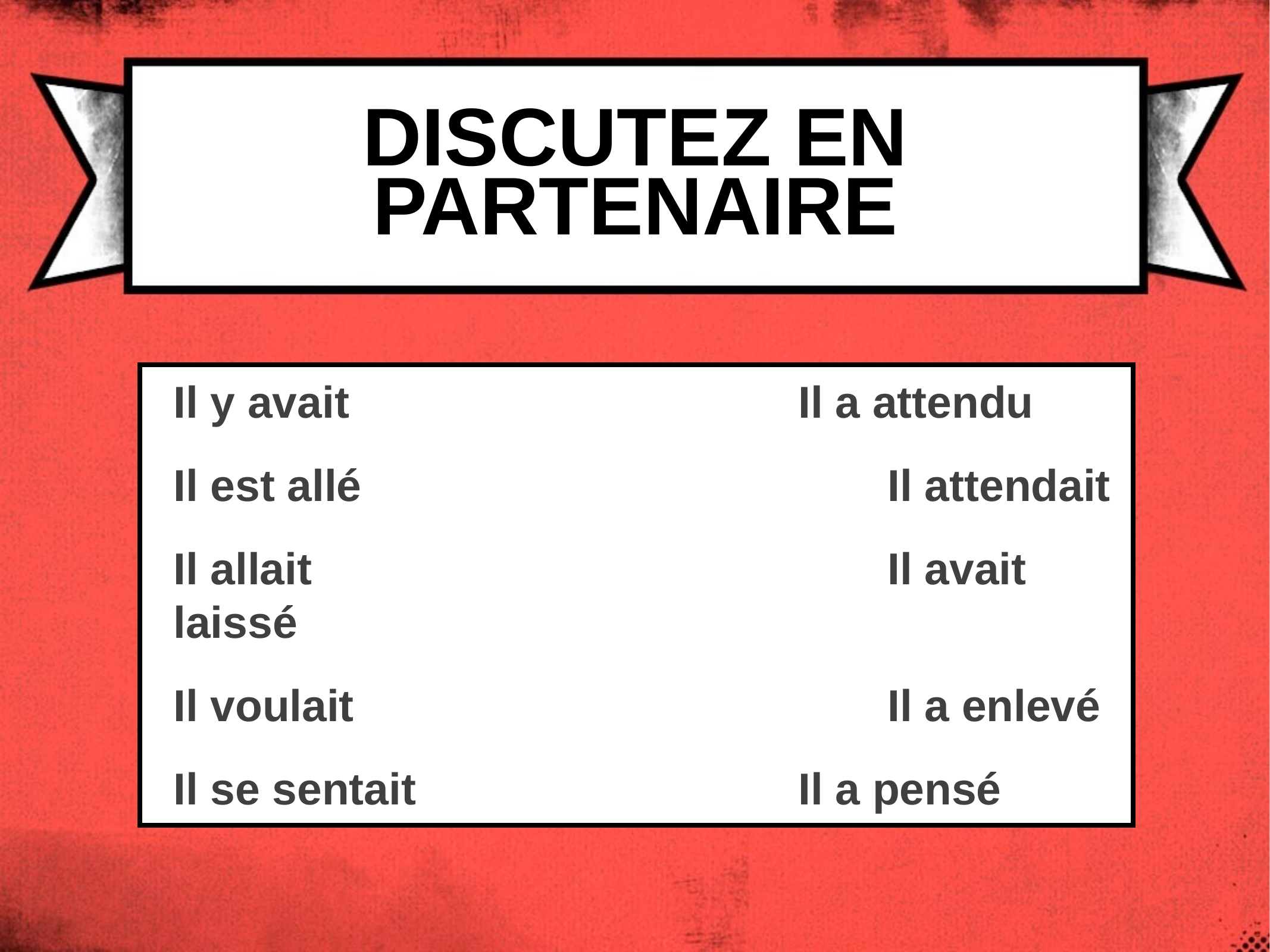

# Discutez en partenaire
Il y avait						Il a attendu
Il est allé						Il attendait
Il allait							Il avait laissé
Il voulait						Il a enlevé
Il se sentait					Il a pensé